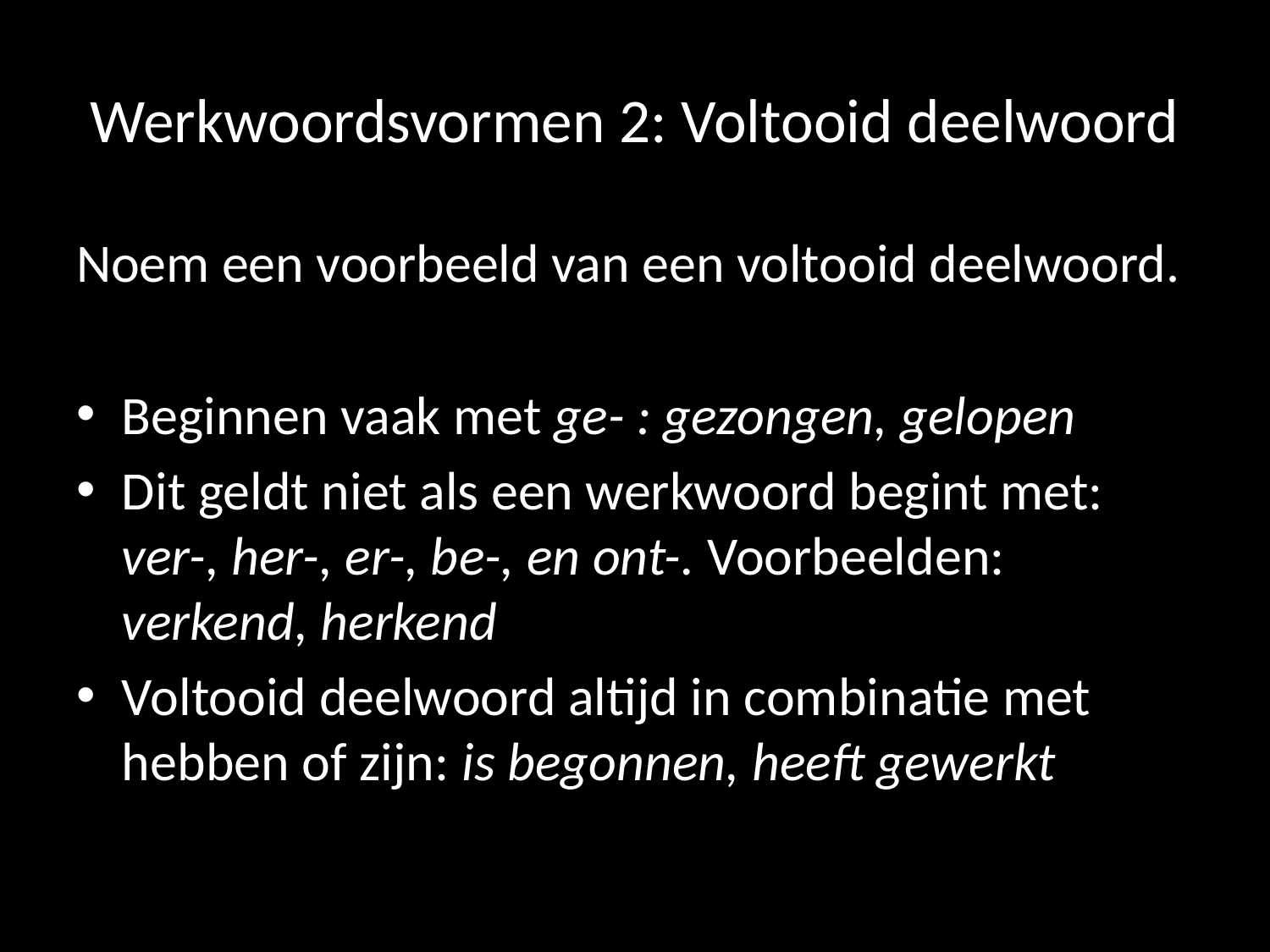

# Werkwoordsvormen 2: Voltooid deelwoord
Noem een voorbeeld van een voltooid deelwoord.

Beginnen vaak met ge- : gezongen, gelopen
Dit geldt niet als een werkwoord begint met: ver-, her-, er-, be-, en ont-. Voorbeelden: verkend, herkend
Voltooid deelwoord altijd in combinatie met hebben of zijn: is begonnen, heeft gewerkt